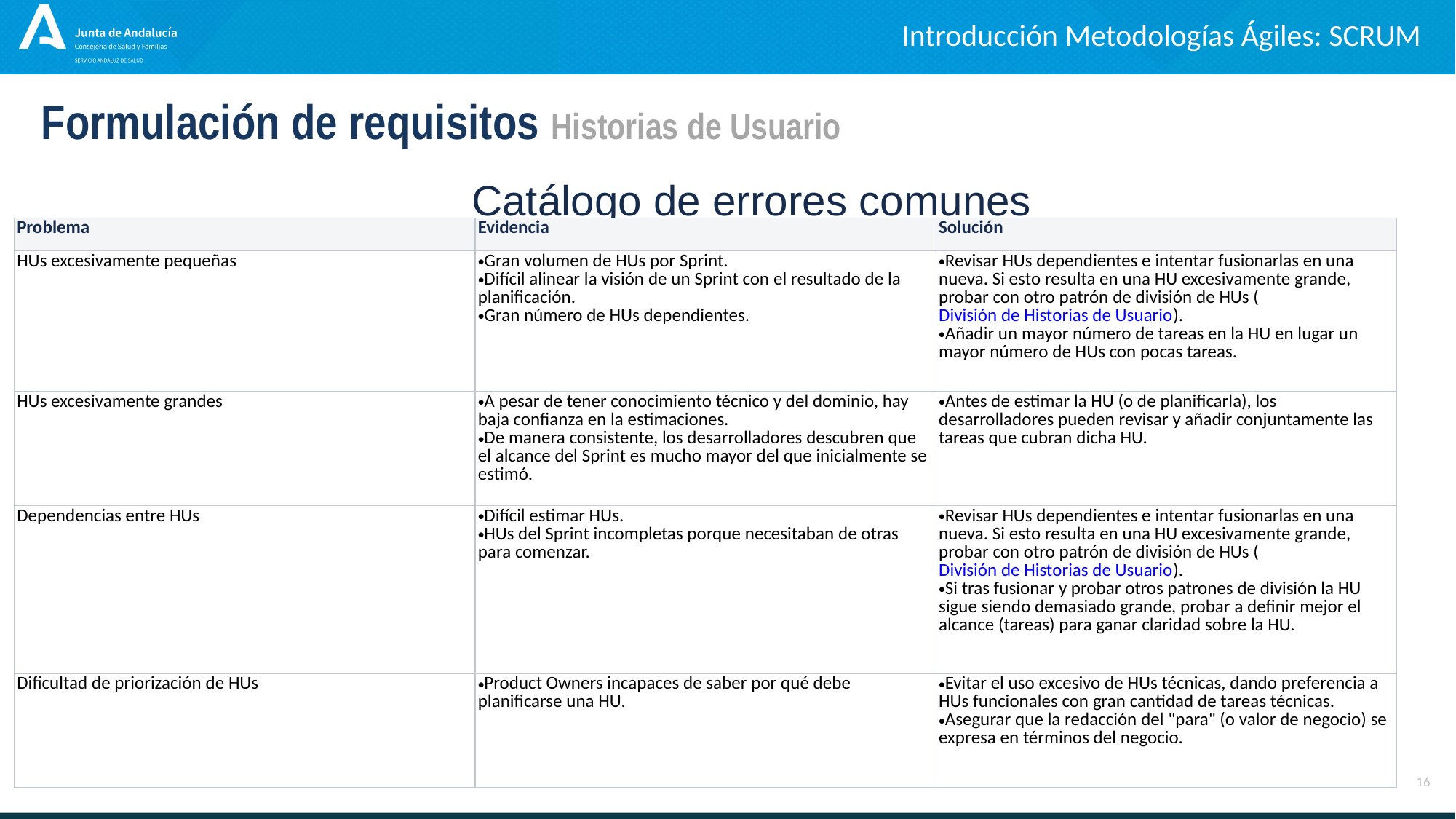

Introducción Metodologías Ágiles: SCRUM

Formulación de requisitos Historias de Usuario

Catálogo de errores comunes

| Problema | Evidencia | Solución |
| --- | --- | --- |
| HUs excesivamente pequeñas | Gran volumen de HUs por Sprint. Difícil alinear la visión de un Sprint con el resultado de la planificación. Gran número de HUs dependientes. | Revisar HUs dependientes e intentar fusionarlas en una nueva. Si esto resulta en una HU excesivamente grande, probar con otro patrón de división de HUs (División de Historias de Usuario). Añadir un mayor número de tareas en la HU en lugar un mayor número de HUs con pocas tareas. |
| HUs excesivamente grandes | A pesar de tener conocimiento técnico y del dominio, hay baja confianza en la estimaciones. De manera consistente, los desarrolladores descubren que el alcance del Sprint es mucho mayor del que inicialmente se estimó. | Antes de estimar la HU (o de planificarla), los desarrolladores pueden revisar y añadir conjuntamente las tareas que cubran dicha HU. |
| Dependencias entre HUs | Difícil estimar HUs. HUs del Sprint incompletas porque necesitaban de otras para comenzar. | Revisar HUs dependientes e intentar fusionarlas en una nueva. Si esto resulta en una HU excesivamente grande, probar con otro patrón de división de HUs (División de Historias de Usuario). Si tras fusionar y probar otros patrones de división la HU sigue siendo demasiado grande, probar a definir mejor el alcance (tareas) para ganar claridad sobre la HU. |
| Dificultad de priorización de HUs | Product Owners incapaces de saber por qué debe planificarse una HU. | Evitar el uso excesivo de HUs técnicas, dando preferencia a HUs funcionales con gran cantidad de tareas técnicas. Asegurar que la redacción del "para" (o valor de negocio) se expresa en términos del negocio. |
16